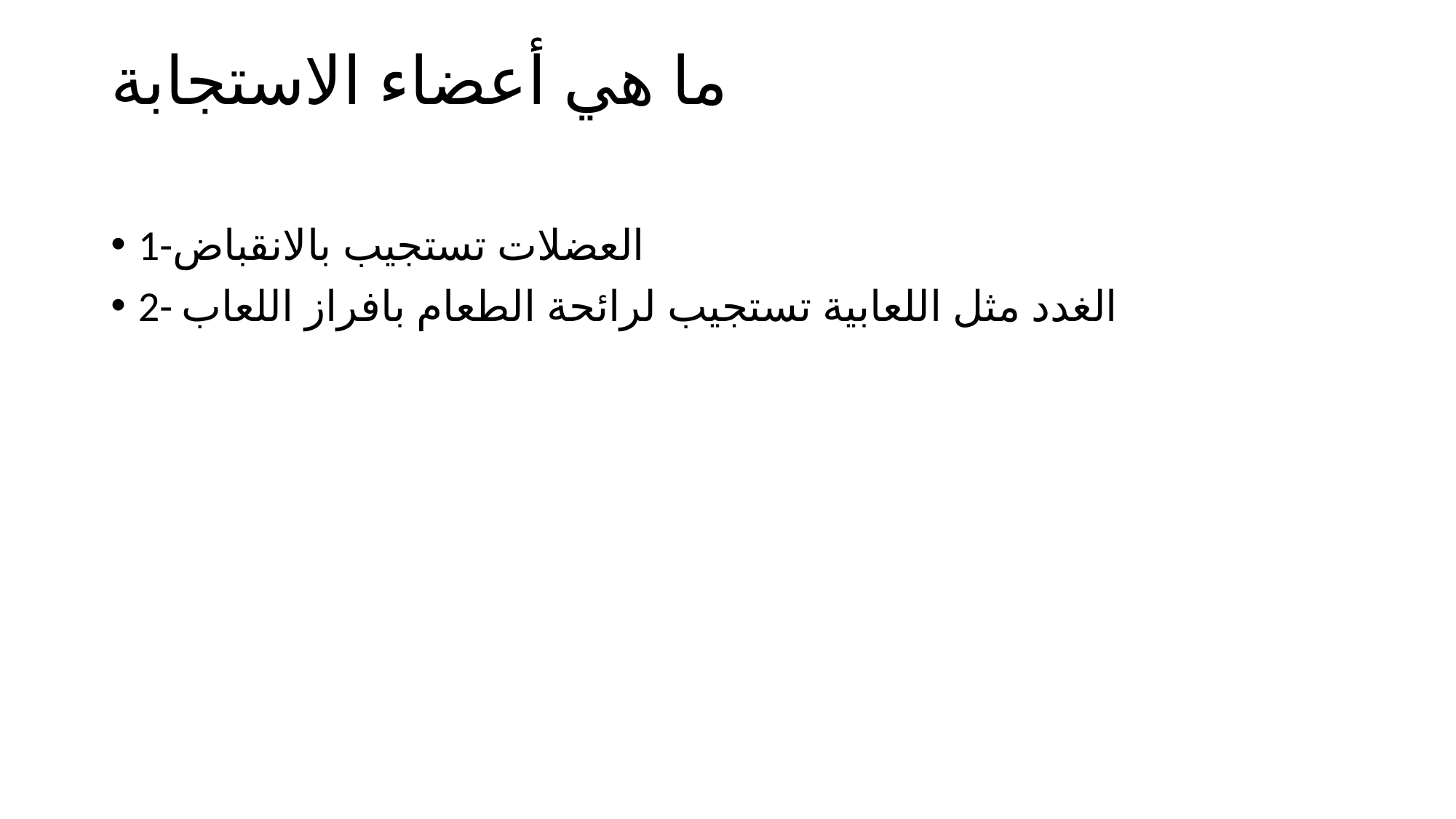

# ما هي أعضاء الاستجابة
1-العضلات تستجيب بالانقباض
2- الغدد مثل اللعابية تستجيب لرائحة الطعام بافراز اللعاب